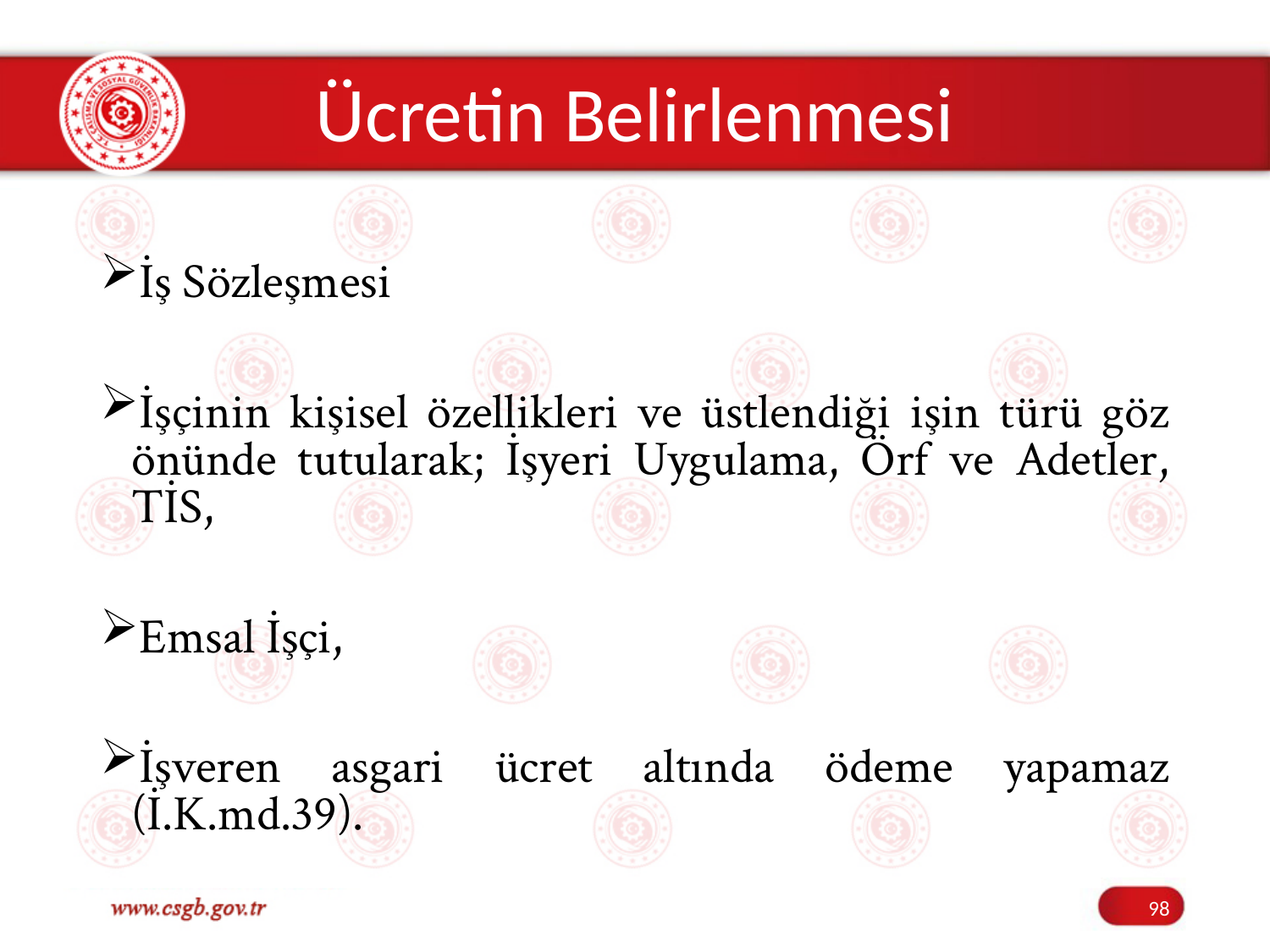

# Ücretin Belirlenmesi
İş Sözleşmesi

İşçinin kişisel özellikleri ve üstlendiği işin türü göz önünde tutularak; İşyeri Uygulama, Örf ve Adetler, TİS,

Emsal İşçi,

İşveren asgari ücret altında ödeme yapamaz (İ.K.md.39).

98